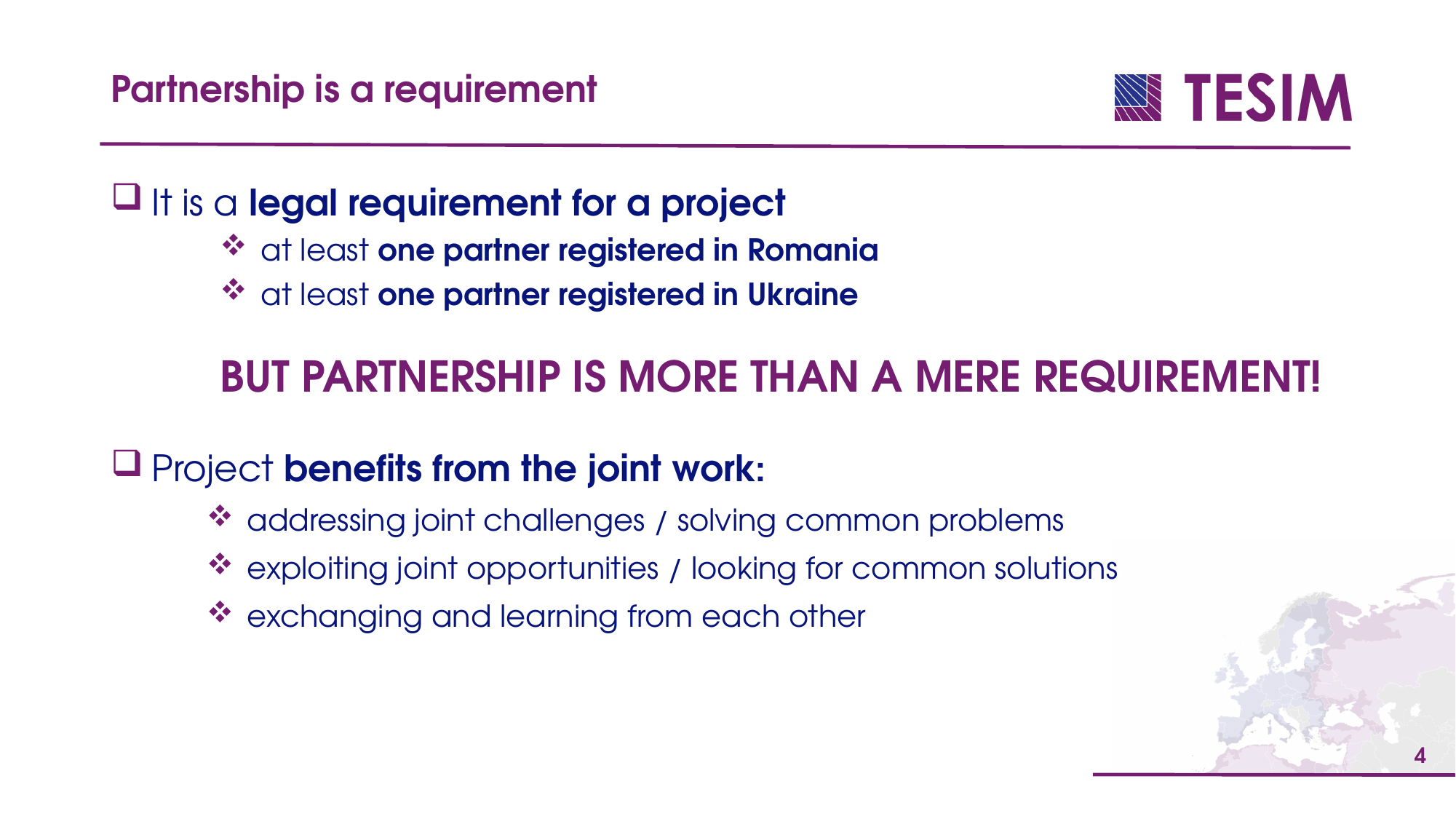

Partnership is a requirement
It is a legal requirement for a project
at least one partner registered in Romania
at least one partner registered in Ukraine

BUT PARTNERSHIP IS MORE THAN A MERE REQUIREMENT!

Project benefits from the joint work:
addressing joint challenges / solving common problems
exploiting joint opportunities / looking for common solutions
exchanging and learning from each other